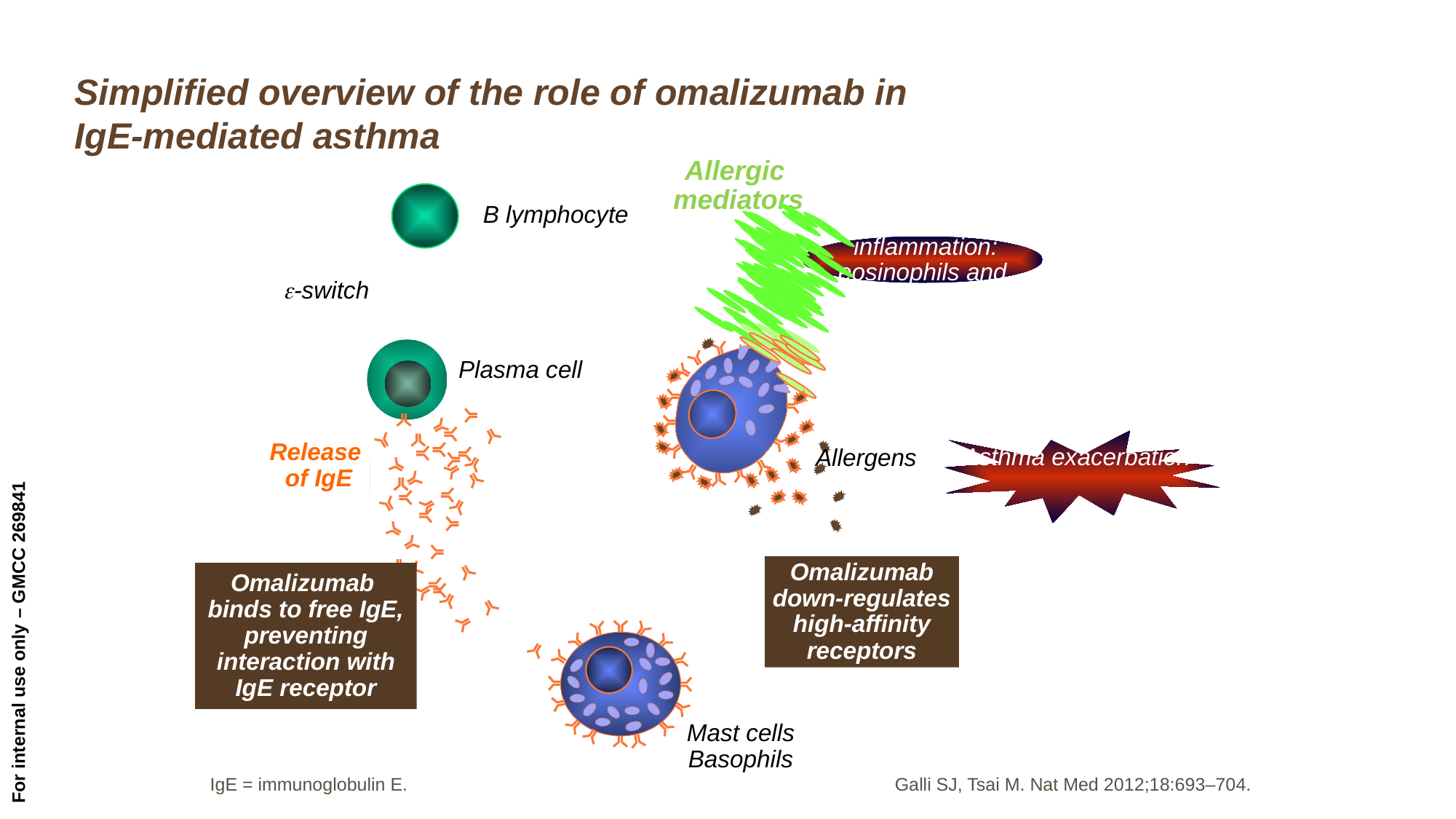

# Simplified overview of the role of omalizumab in IgE-mediated asthma
Allergic
mediators

B lymphocyte

Allergic
inflammation:
eosinophils and
lymphocytes

ε-switch

Plasma cell

Release
of IgE

Asthma exacerbation
Allergens

Mast cells
Basophils

Omalizumab down-regulates high-affinity receptors
Omalizumab
binds to free IgE, preventing interaction with IgE receptor
IgE = immunoglobulin E.
Galli SJ, Tsai M. Nat Med 2012;18:693–704.